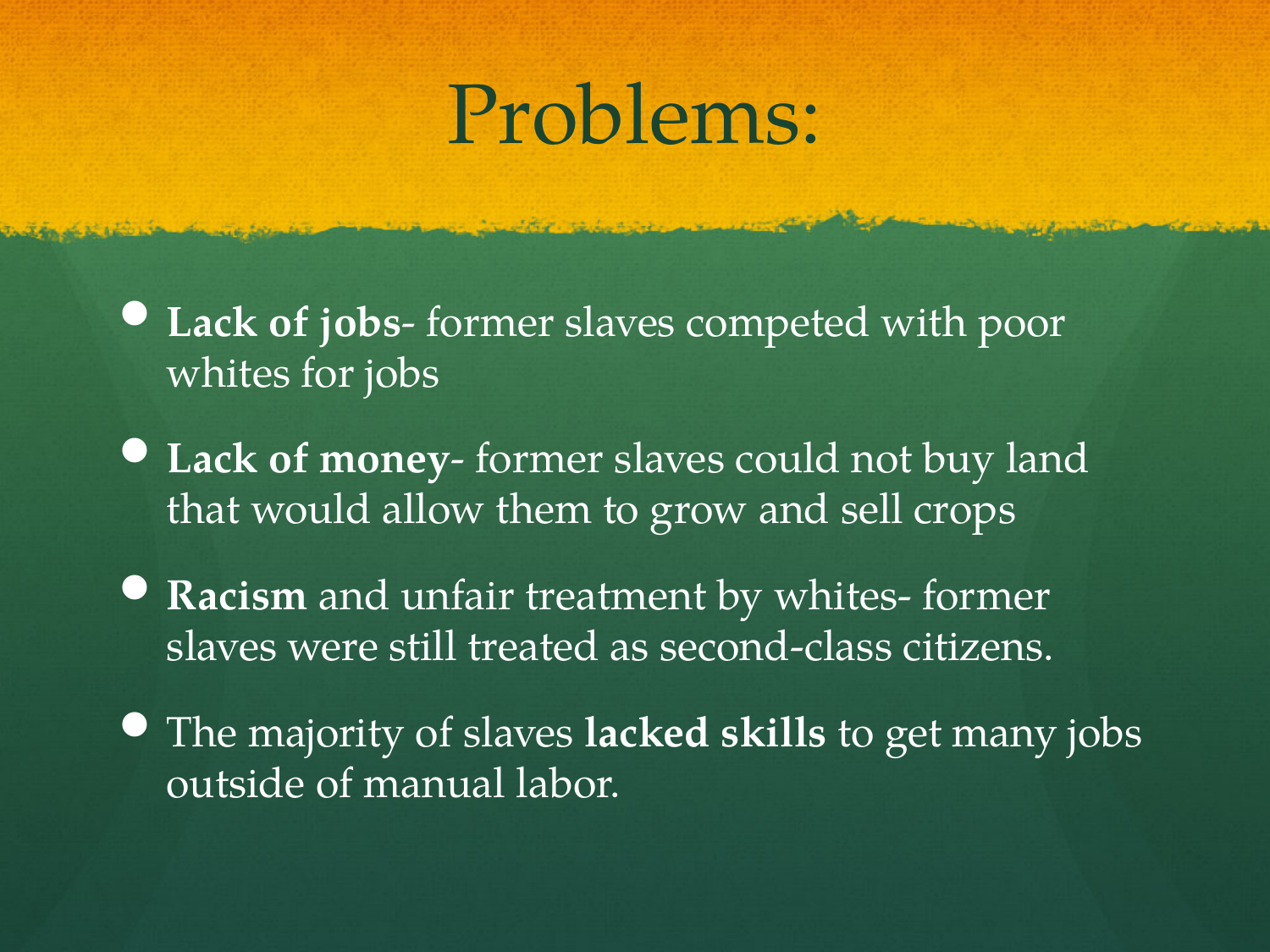

# Problems:
Lack of jobs- former slaves competed with poor whites for jobs
Lack of money- former slaves could not buy land that would allow them to grow and sell crops
Racism and unfair treatment by whites- former slaves were still treated as second-class citizens.
The majority of slaves lacked skills to get many jobs outside of manual labor.